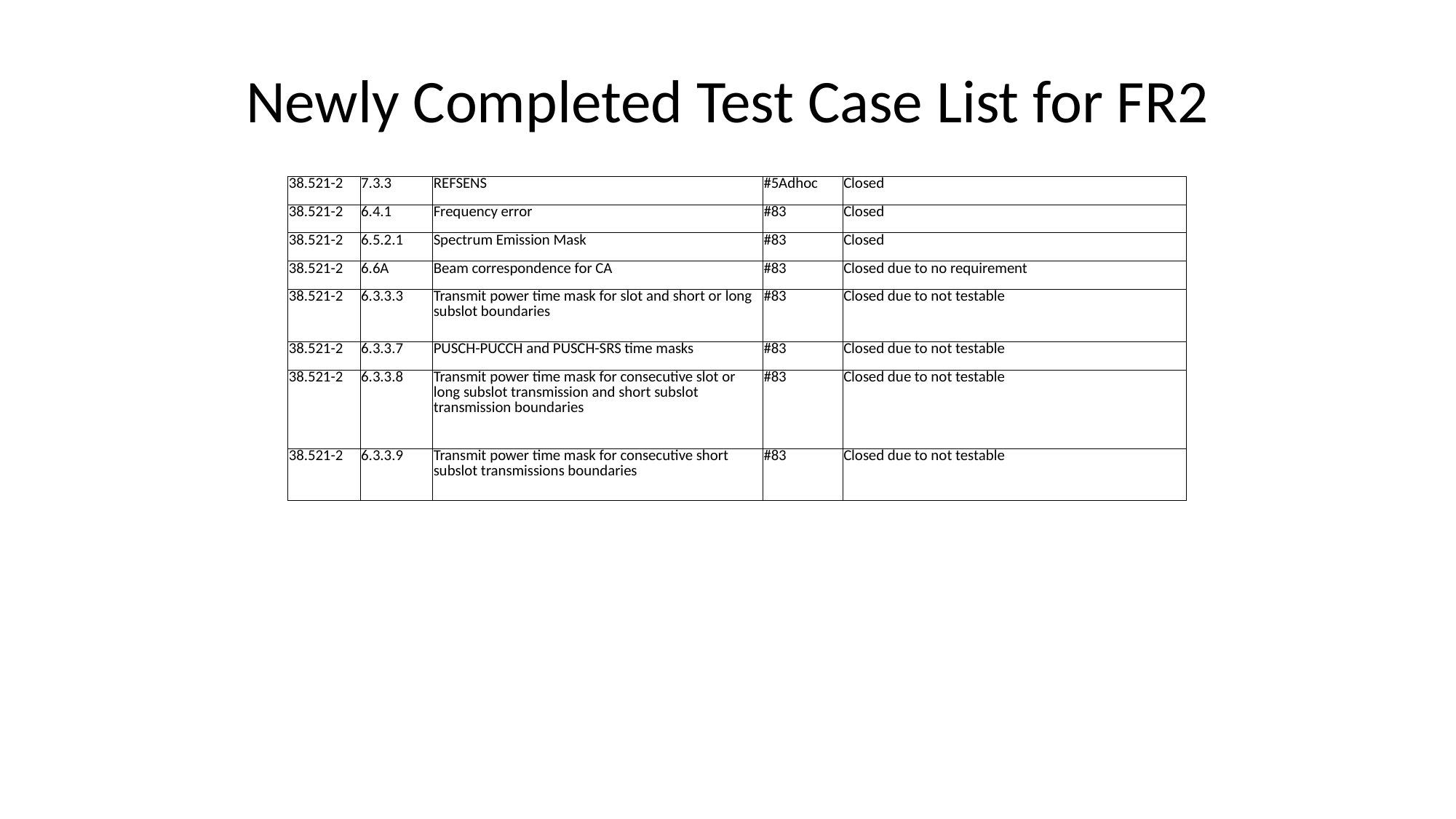

# Newly Completed Test Case List for FR2
| 38.521-2 | 7.3.3 | REFSENS | #5Adhoc | Closed |
| --- | --- | --- | --- | --- |
| 38.521-2 | 6.4.1 | Frequency error | #83 | Closed |
| 38.521-2 | 6.5.2.1 | Spectrum Emission Mask | #83 | Closed |
| 38.521-2 | 6.6A | Beam correspondence for CA | #83 | Closed due to no requirement |
| 38.521-2 | 6.3.3.3 | Transmit power time mask for slot and short or long subslot boundaries | #83 | Closed due to not testable |
| 38.521-2 | 6.3.3.7 | PUSCH-PUCCH and PUSCH-SRS time masks | #83 | Closed due to not testable |
| 38.521-2 | 6.3.3.8 | Transmit power time mask for consecutive slot or long subslot transmission and short subslot transmission boundaries | #83 | Closed due to not testable |
| 38.521-2 | 6.3.3.9 | Transmit power time mask for consecutive short subslot transmissions boundaries | #83 | Closed due to not testable |